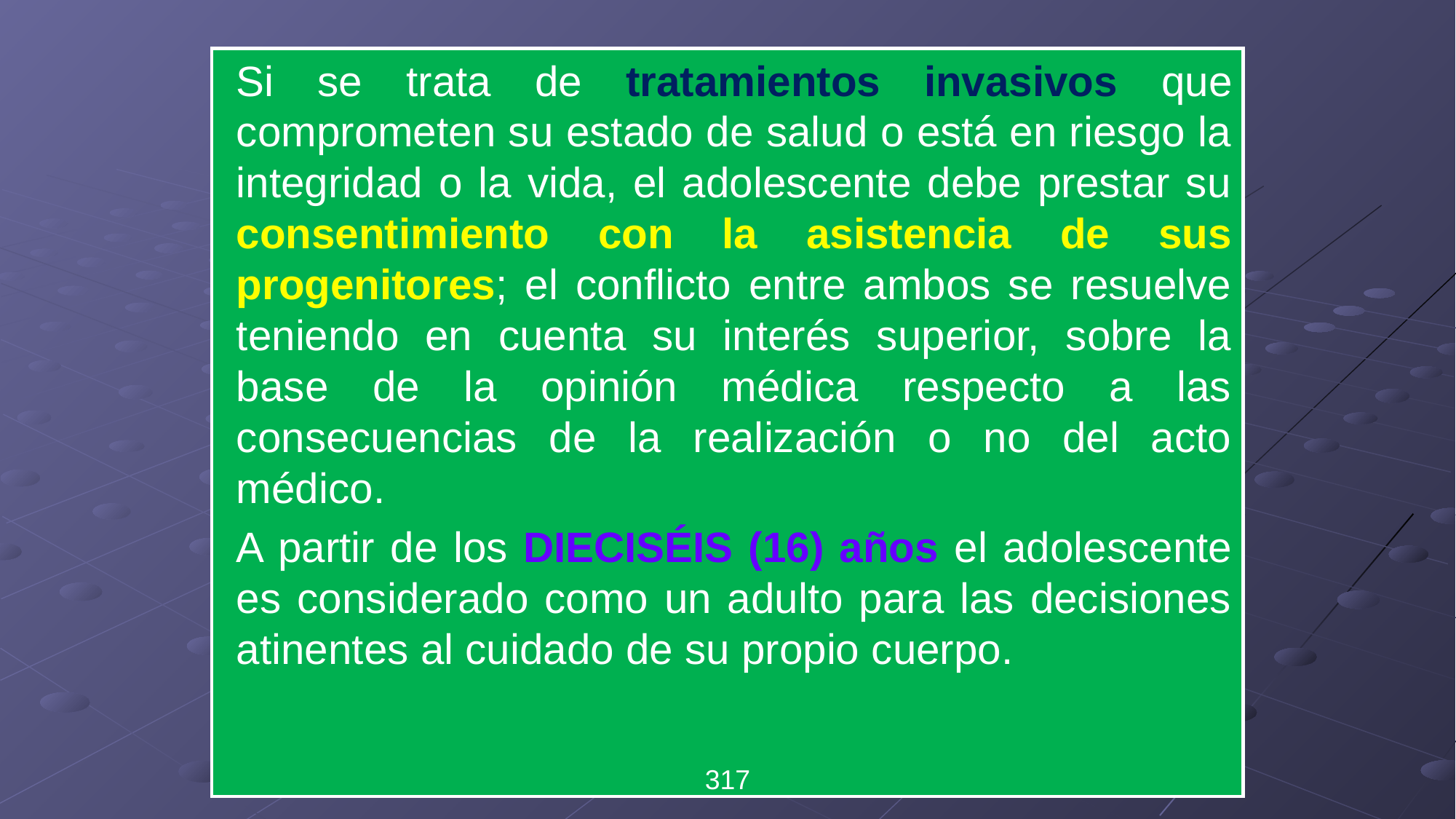

Si se trata de tratamientos invasivos que comprometen su estado de salud o está en riesgo la integridad o la vida, el adolescente debe prestar su consentimiento con la asistencia de sus progenitores; el conflicto entre ambos se resuelve teniendo en cuenta su interés superior, sobre la base de la opinión médica respecto a las consecuencias de la realización o no del acto médico.
A partir de los DIECISÉIS (16) años el adolescente es considerado como un adulto para las decisiones atinentes al cuidado de su propio cuerpo.

317